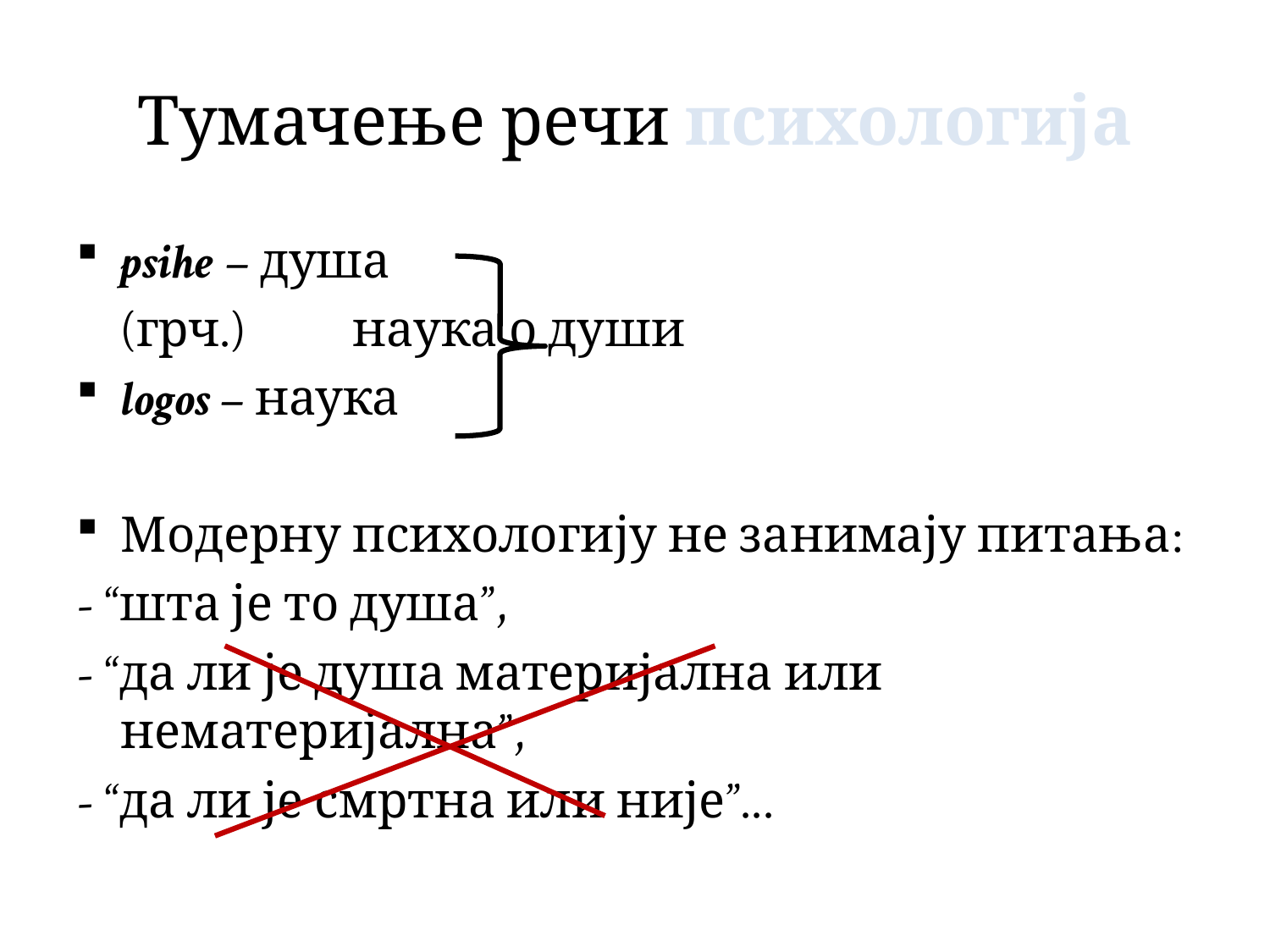

# Тумачење речи психологија
psihe – душа
 	(грч.)			 наука о души
logos – наука

Модерну психологију не занимају питања:
- “шта је то душа”,
- “да ли је душа материјална или нематеријална”,
- “да ли је смртна или није”...